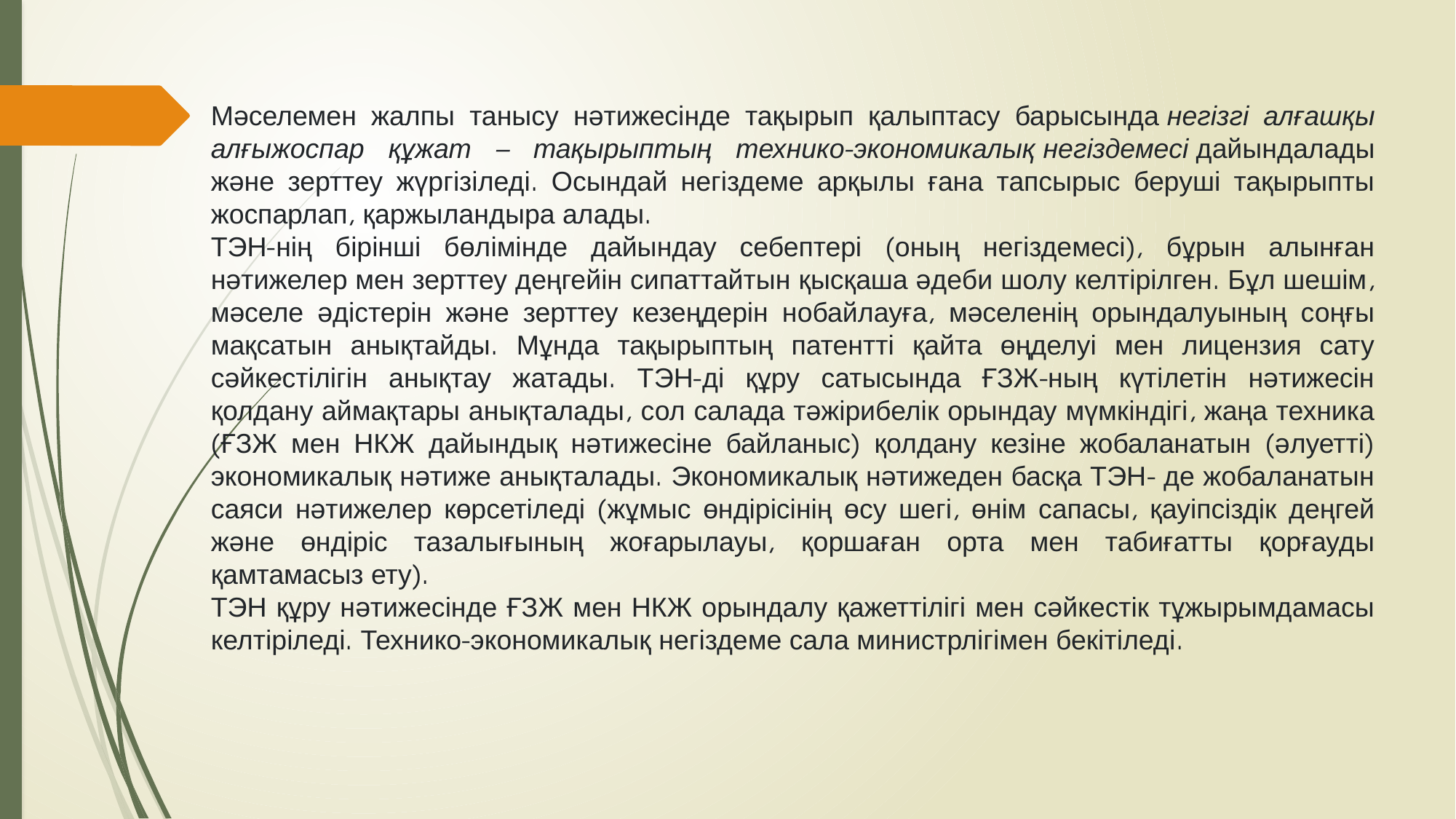

Мәселемен жалпы танысу нәтижесінде тақырып қалыптасу барысында негізгі алғашқы алғыжоспар құжат – тақырыптың технико-экономикалық негіздемесі дайындалады және зерттеу жүргізіледі. Осындай негіздеме арқылы ғана тапсырыс беруші тақырыпты жоспарлап, қаржыландыра алады.
ТЭН-нің бірінші бөлімінде дайындау себептері (оның негіздемесі), бұрын алынған нәтижелер мен зерттеу деңгейін сипаттайтын қысқаша әдеби шолу келтірілген. Бұл шешім, мәселе әдістерін және зерттеу кезеңдерін нобайлауға, мәселенің орындалуының соңғы мақсатын анықтайды. Мұнда тақырыптың патентті қайта өңделуі мен лицензия сату сәйкестілігін анықтау жатады. ТЭН-ді құру сатысында ҒЗЖ-ның күтілетін нәтижесін қолдану аймақтары анықталады, сол салада тәжірибелік орындау мүмкіндігі, жаңа техника (ҒЗЖ мен НКЖ дайындық нәтижесіне байланыс) қолдану кезіне жобаланатын (әлуетті) экономикалық нәтиже анықталады. Экономикалық нәтижеден басқа ТЭН- де жобаланатын саяси нәтижелер көрсетіледі (жұмыс өндірісінің өсу шегі, өнім сапасы, қауіпсіздік деңгей және өндіріс тазалығының жоғарылауы, қоршаған орта мен табиғатты қорғауды қамтамасыз ету).
ТЭН құру нәтижесінде ҒЗЖ мен НКЖ орындалу қажеттілігі мен сәйкестік тұжырымдамасы келтіріледі. Технико-экономикалық негіздеме сала министрлігімен бекітіледі.